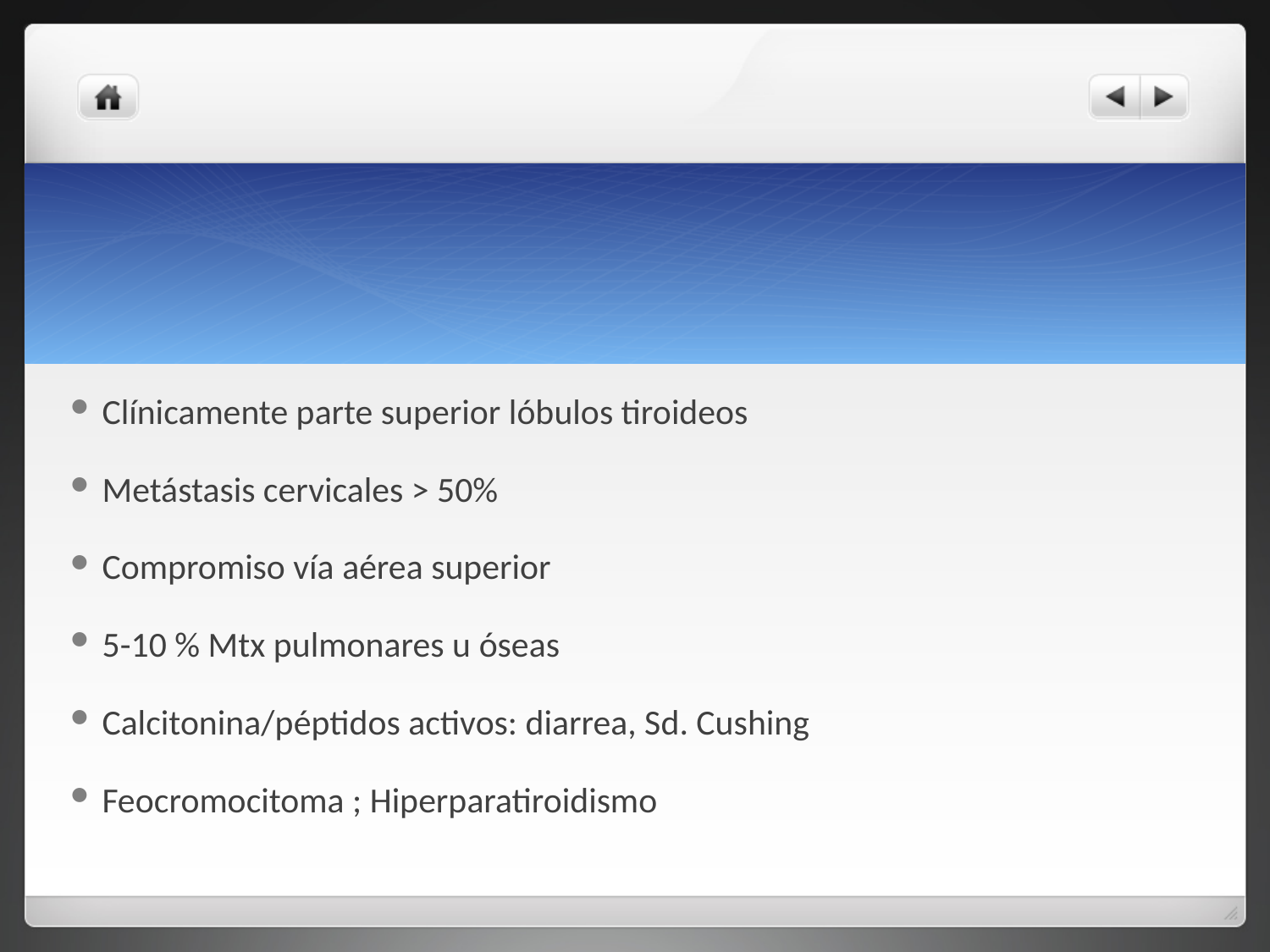

#
Clínicamente parte superior lóbulos tiroideos
Metástasis cervicales > 50%
Compromiso vía aérea superior
5-10 % Mtx pulmonares u óseas
Calcitonina/péptidos activos: diarrea, Sd. Cushing
Feocromocitoma ; Hiperparatiroidismo